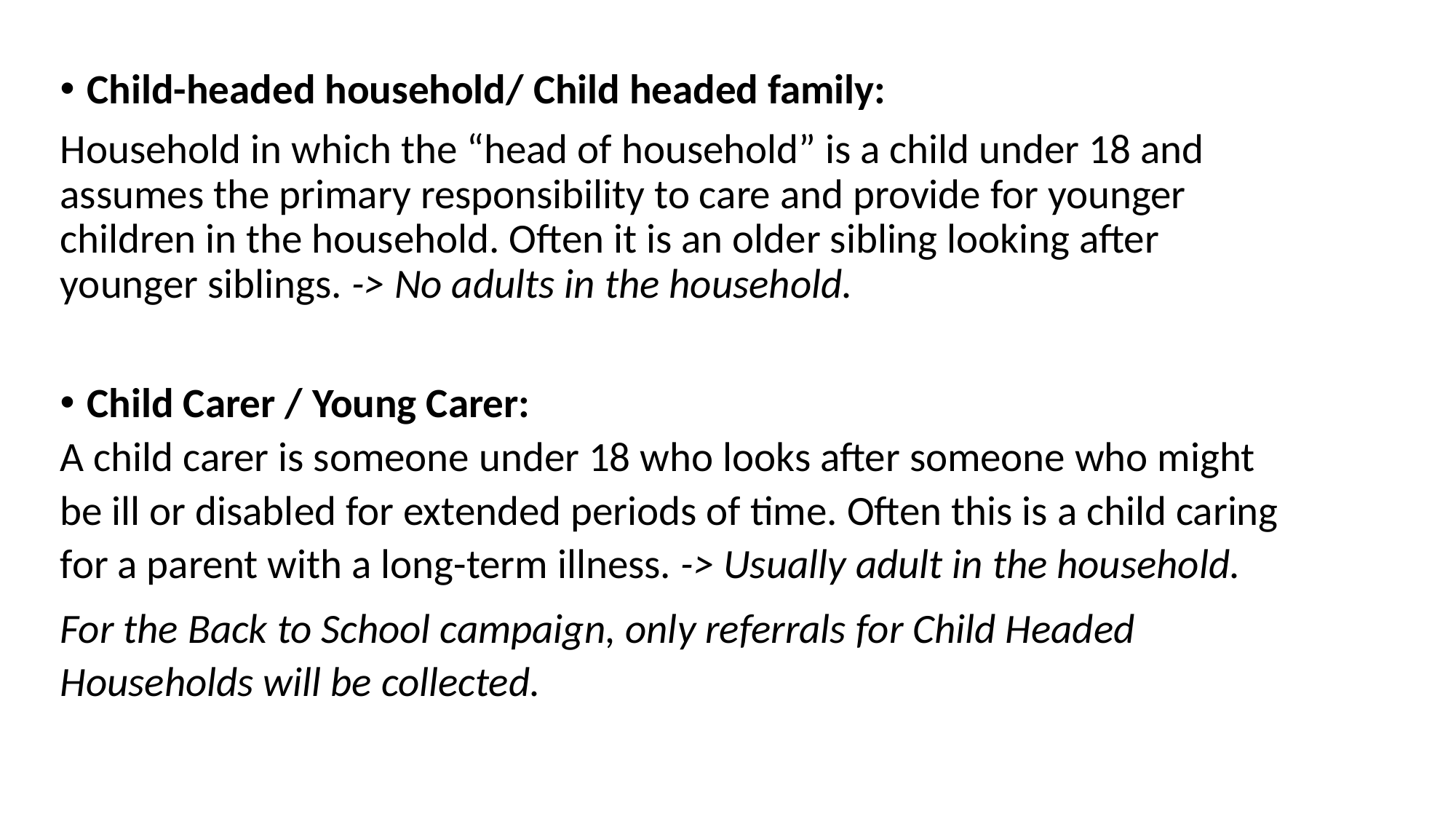

Child-headed household/ Child headed family:
Household in which the “head of household” is a child under 18 and assumes the primary responsibility to care and provide for younger children in the household. Often it is an older sibling looking after younger siblings. -> No adults in the household.

Child Carer / Young Carer:
A child carer is someone under 18 who looks after someone who might be ill or disabled for extended periods of time. Often this is a child caring for a parent with a long-term illness. -> Usually adult in the household.
For the Back to School campaign, only referrals for Child Headed Households will be collected.